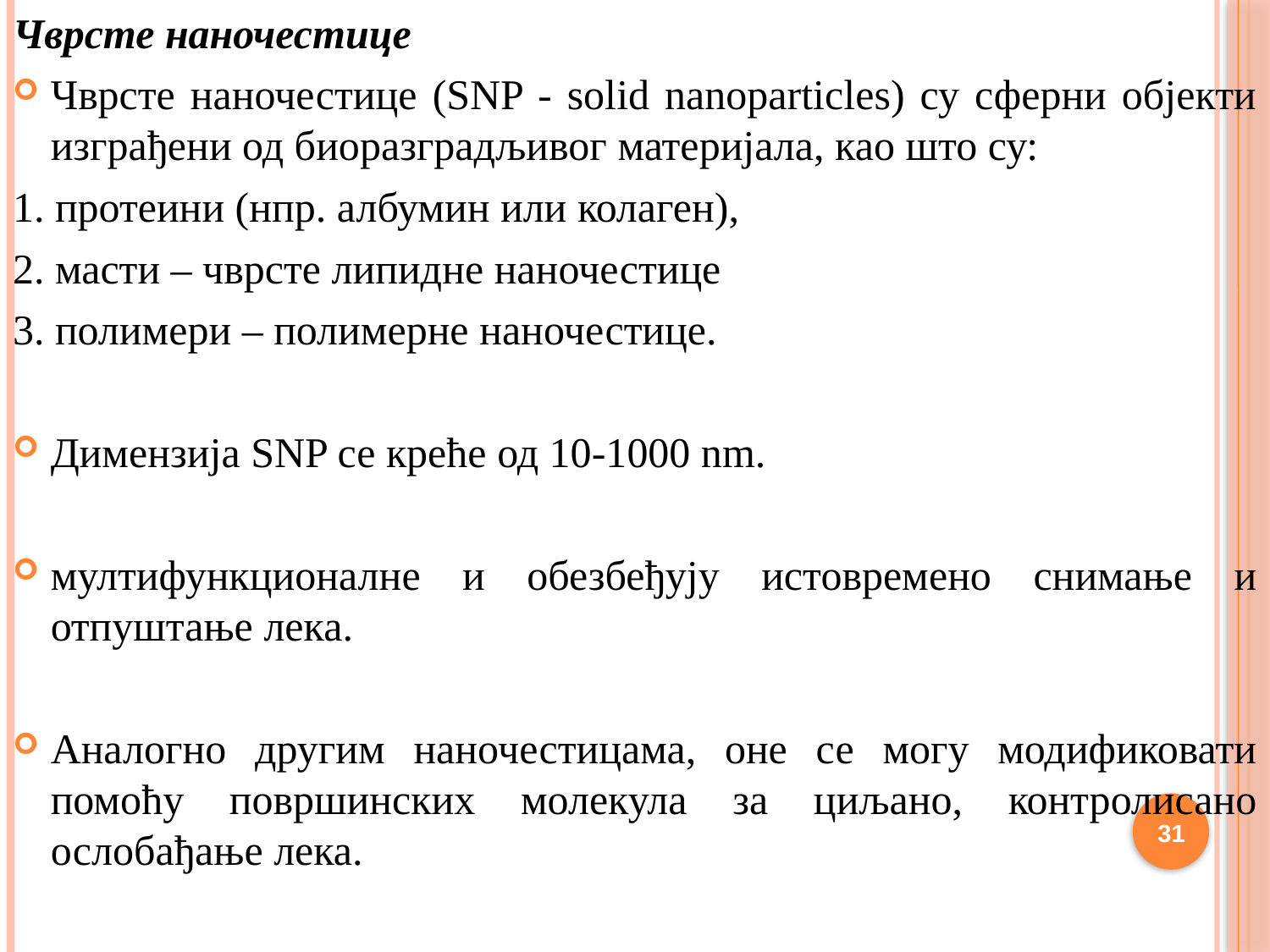

Чврсте наночестице
Чврсте наночестице (SNP - solid nanoparticles) су сферни објекти изграђени од биоразградљивог материјала, као што су:
1. протеини (нпр. албумин или колаген),
2. масти – чврсте липидне наночестице
3. полимери – полимерне наночестице.

Димензија SNP се креће од 10-1000 nm.

мултифункционалне и обезбеђују истовремено снимање и отпуштање лека.

Аналогно другим наночестицама, оне се могу модификовати помоћу површинских молекула за циљано, контролисано ослобађање лека.

31